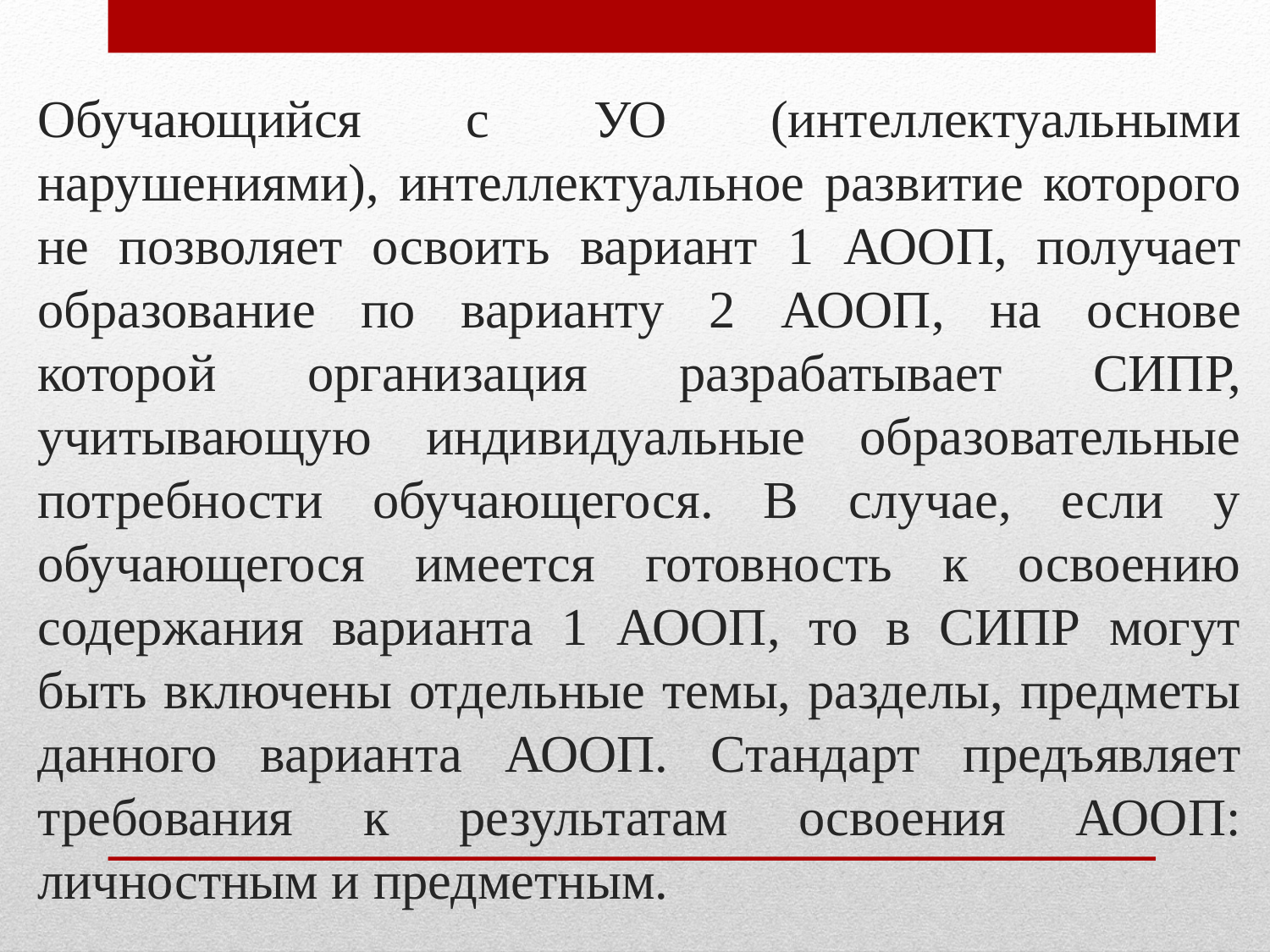

# Обучающийся с УО (интеллектуальными нарушениями), интеллектуальное развитие которого не позволяет освоить вариант 1 АООП, получает образование по варианту 2 АООП, на основе которой организация разрабатывает СИПР, учитывающую индивидуальные образовательные потребности обучающегося. В случае, если у обучающегося имеется готовность к освоению содержания варианта 1 АООП, то в СИПР могут быть включены отдельные темы, разделы, предметы данного варианта АООП. Стандарт предъявляет требования к результатам освоения АООП: личностным и предметным.